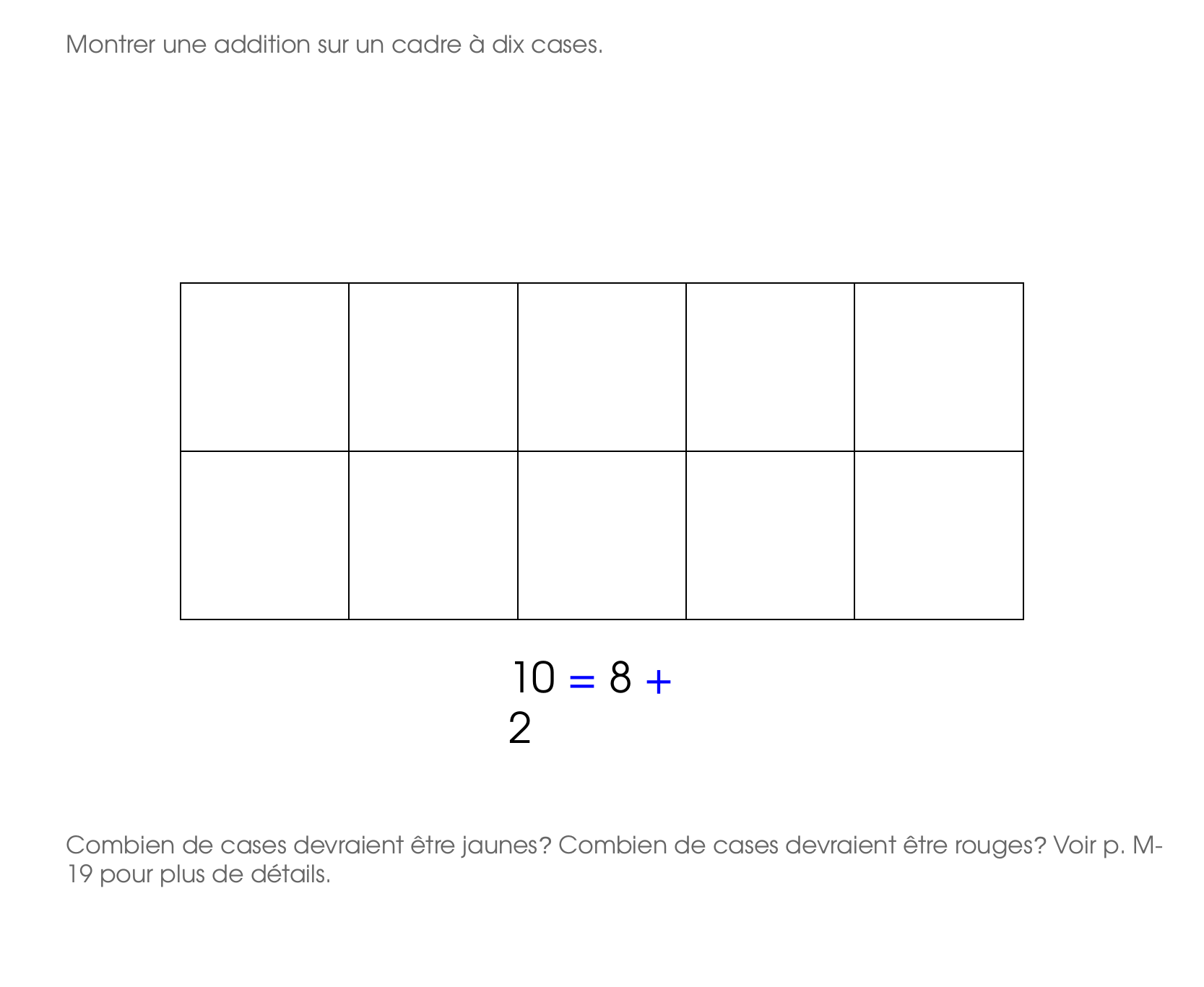

Montrer une addition sur un cadre à dix cases.
|  |  |  |  |  |
| --- | --- | --- | --- | --- |
|  |  |  |  |  |
10 = 8 + 2
Combien de cases devraient être jaunes? Combien de cases devraient être rouges? Voir p. M-19 pour plus de détails.